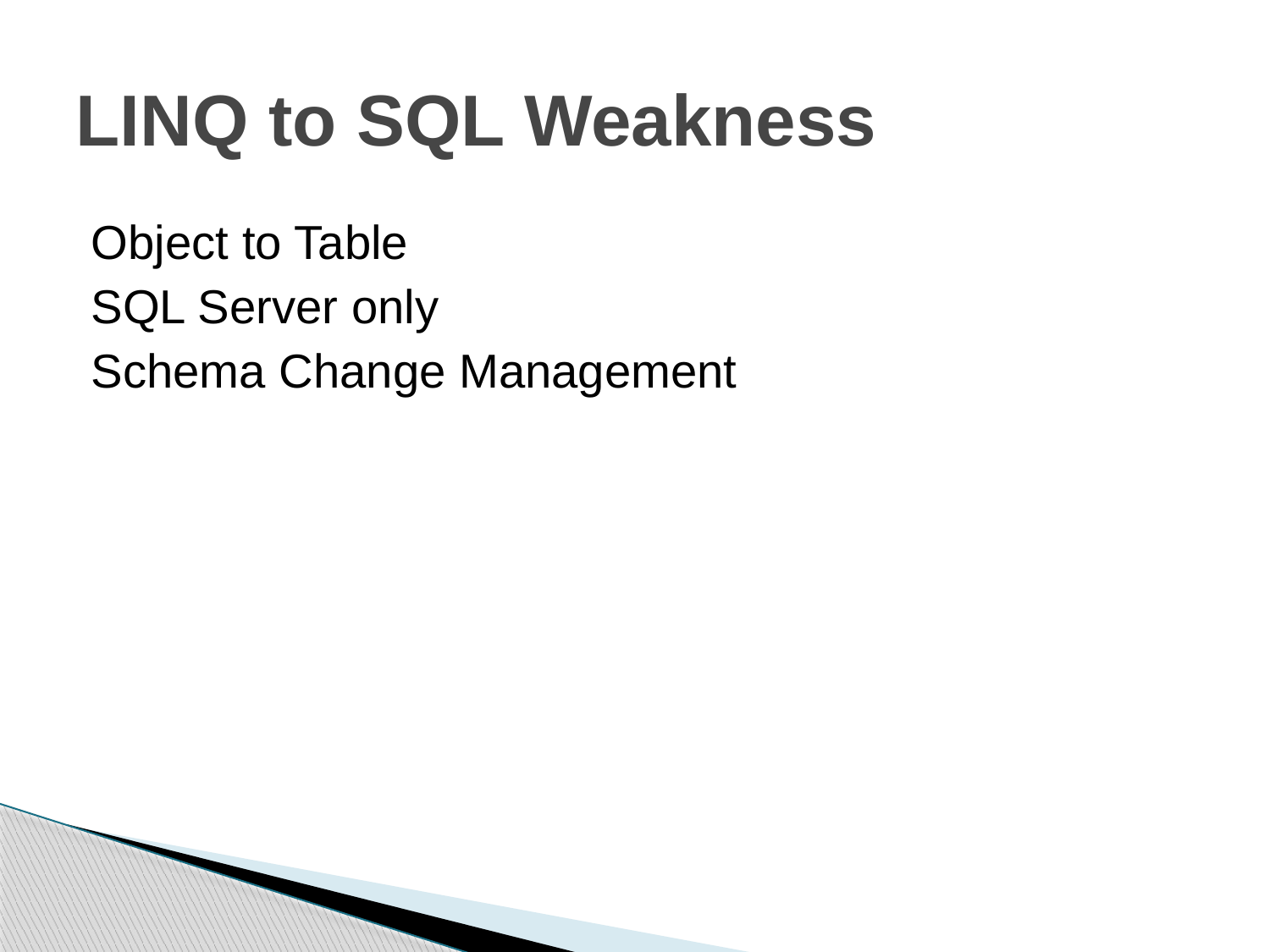

# LINQ to SQL Weakness
Object to Table
SQL Server only
Schema Change Management